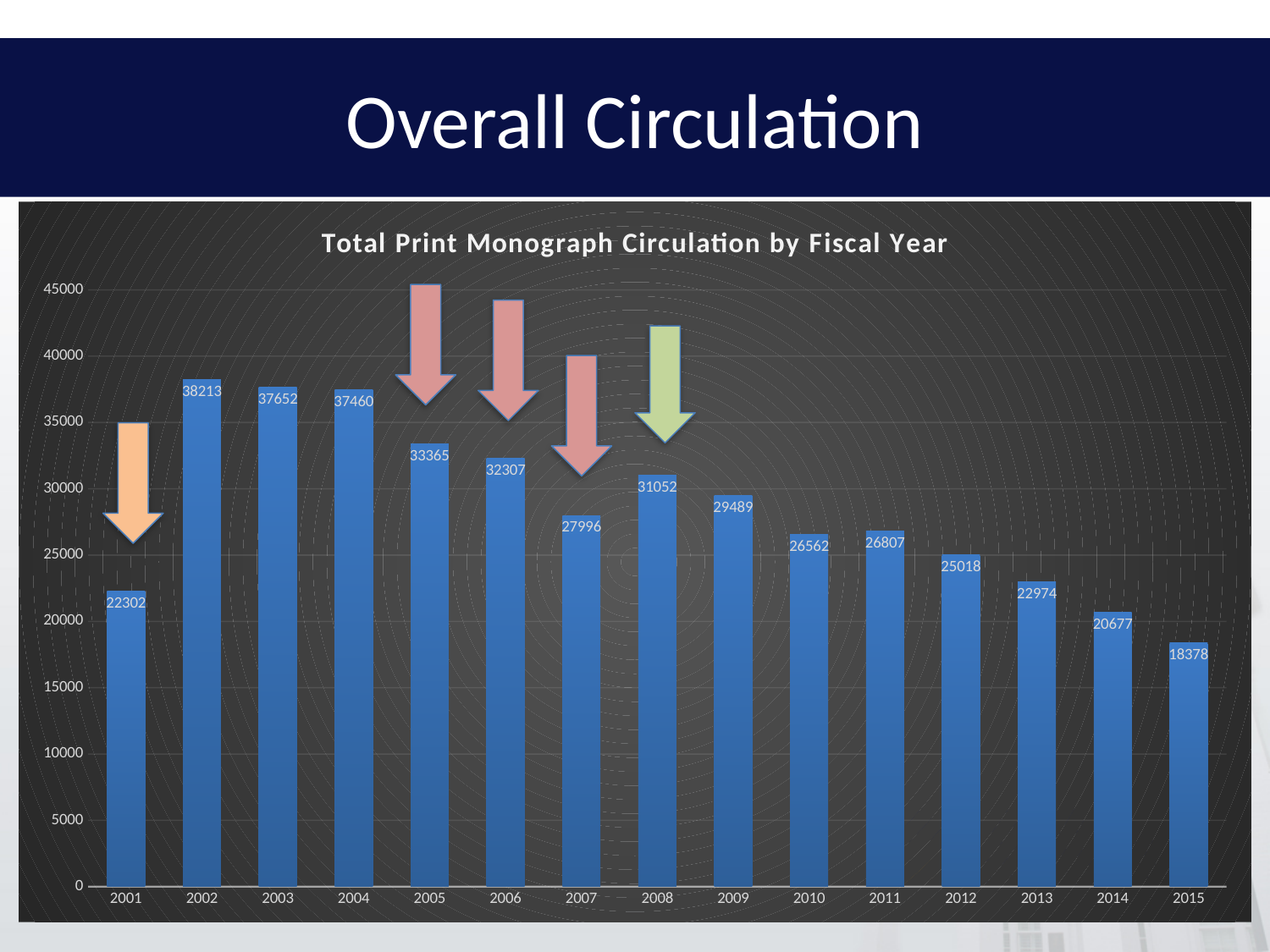

# Overall Circulation

### Chart: Total Print Monograph Circulation by Fiscal Year

| Category | Total Print Circulation |
|---|---|
| 2001.0 | 22302.0 |
| 2002.0 | 38213.0 |
| 2003.0 | 37652.0 |
| 2004.0 | 37460.0 |
| 2005.0 | 33365.0 |
| 2006.0 | 32307.0 |
| 2007.0 | 27996.0 |
| 2008.0 | 31052.0 |
| 2009.0 | 29489.0 |
| 2010.0 | 26562.0 |
| 2011.0 | 26807.0 |
| 2012.0 | 25018.0 |
| 2013.0 | 22974.0 |
| 2014.0 | 20677.0 |
| 2015.0 | 18378.0 |